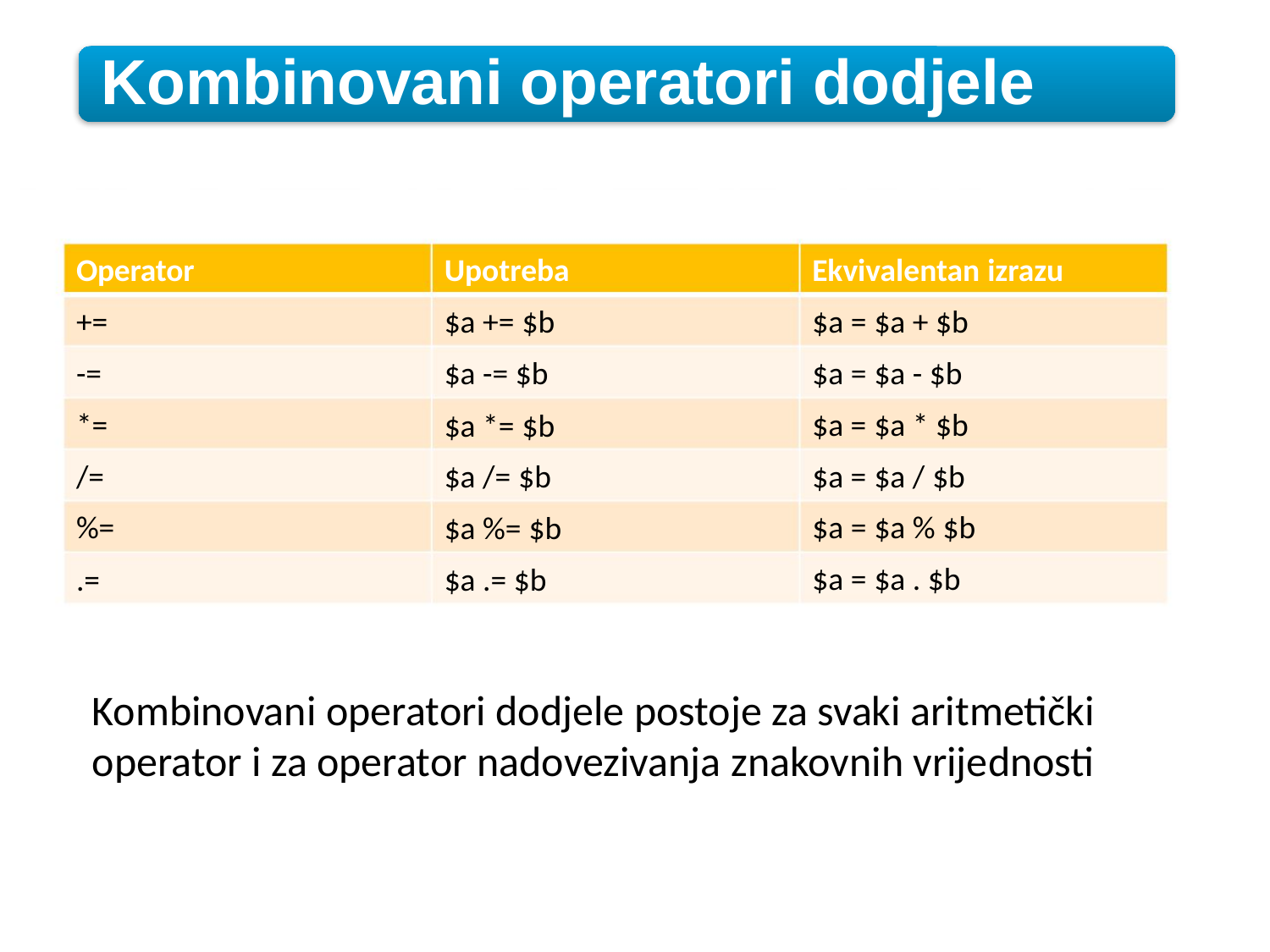

Kombinovani operatori dodjele

Operator
Upotreba
$a += $b
$a -= $b
$a *= $b
$a /= $b
$a %= $b
$a .= $b
Ekvivalentan izrazu
$a = $a + $b
$a = $a - $b
+=
-=
*=
/=
%=
.=
$a = $a * $b
$a = $a / $b
$a = $a % $b
$a = $a . $b
Kombinovani operatori dodjele postoje za svaki aritmetički
operator i za operator nadovezivanja znakovnih vrijednosti
Uvod u PHP